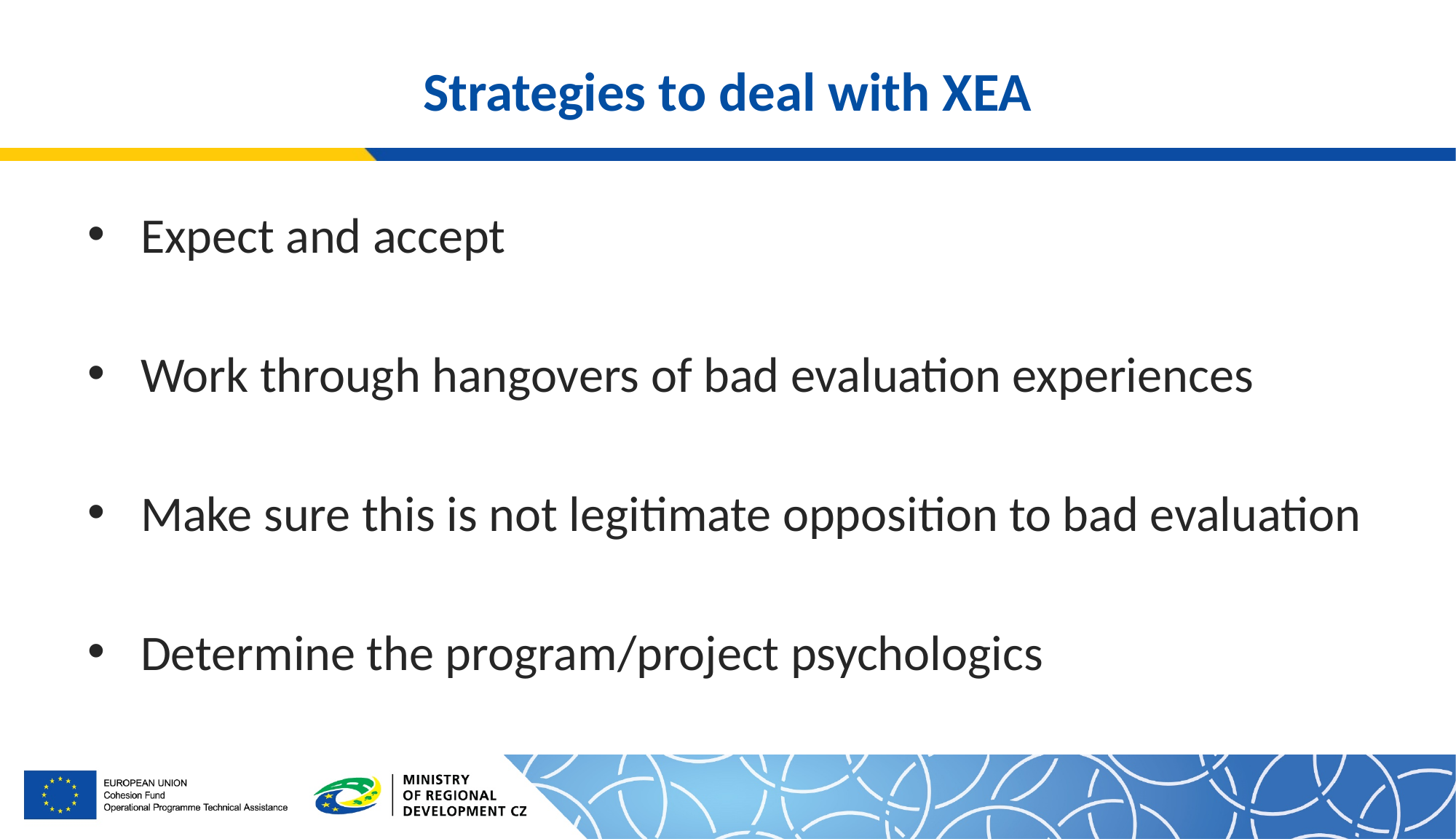

# Strategies to deal with XEA
Expect and accept

Work through hangovers of bad evaluation experiences

Make sure this is not legitimate opposition to bad evaluation

Determine the program/project psychologics